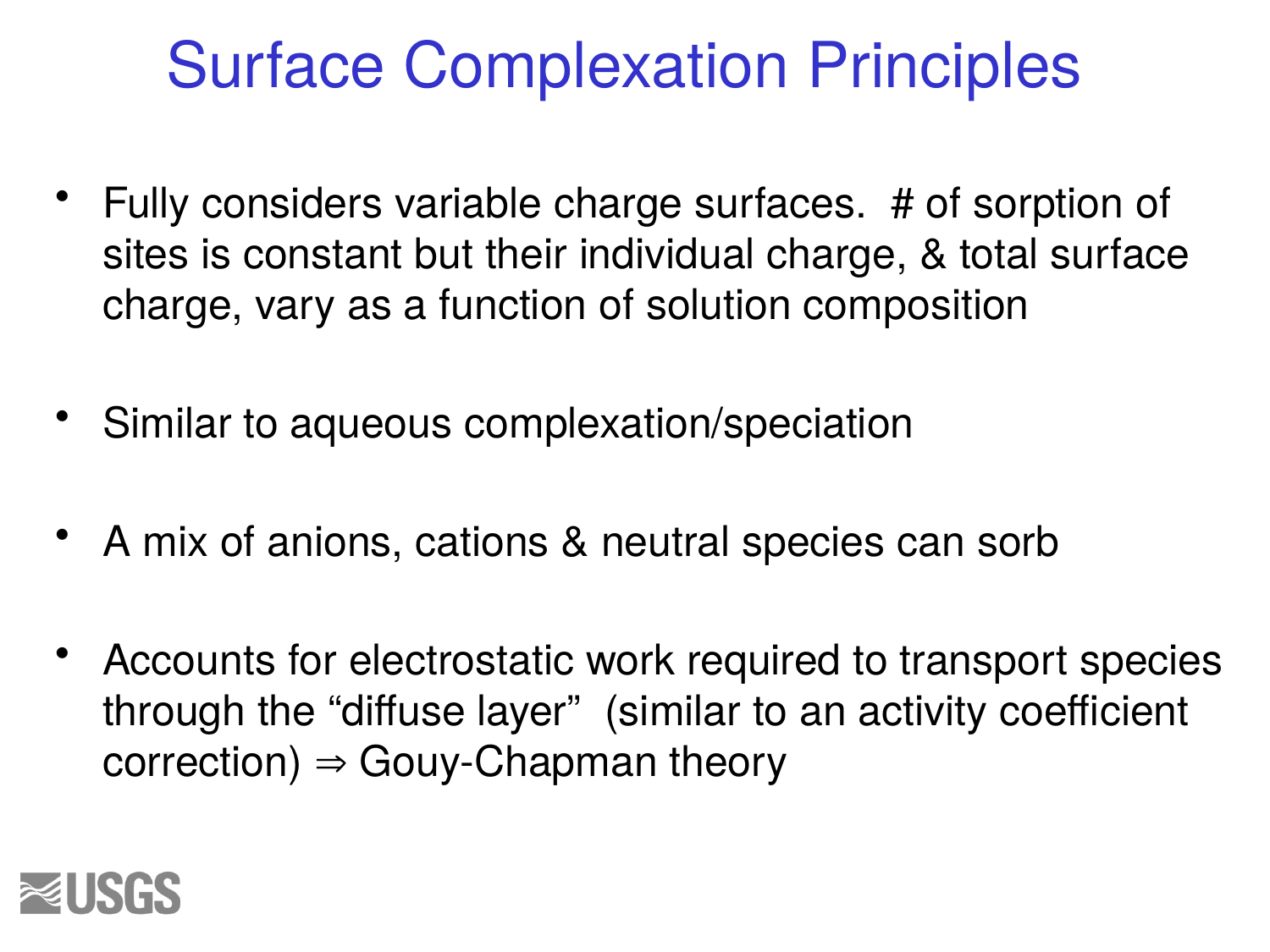

# Surface Complexation Principles
Fully considers variable charge surfaces.  # of sorption of sites is constant but their individual charge, & total surface charge, vary as a function of solution composition

Similar to aqueous complexation/speciation

A mix of anions, cations & neutral species can sorb

Accounts for electrostatic work required to transport species through the “diffuse layer”  (similar to an activity coefficient correction) ⇒ Gouy-Chapman theory